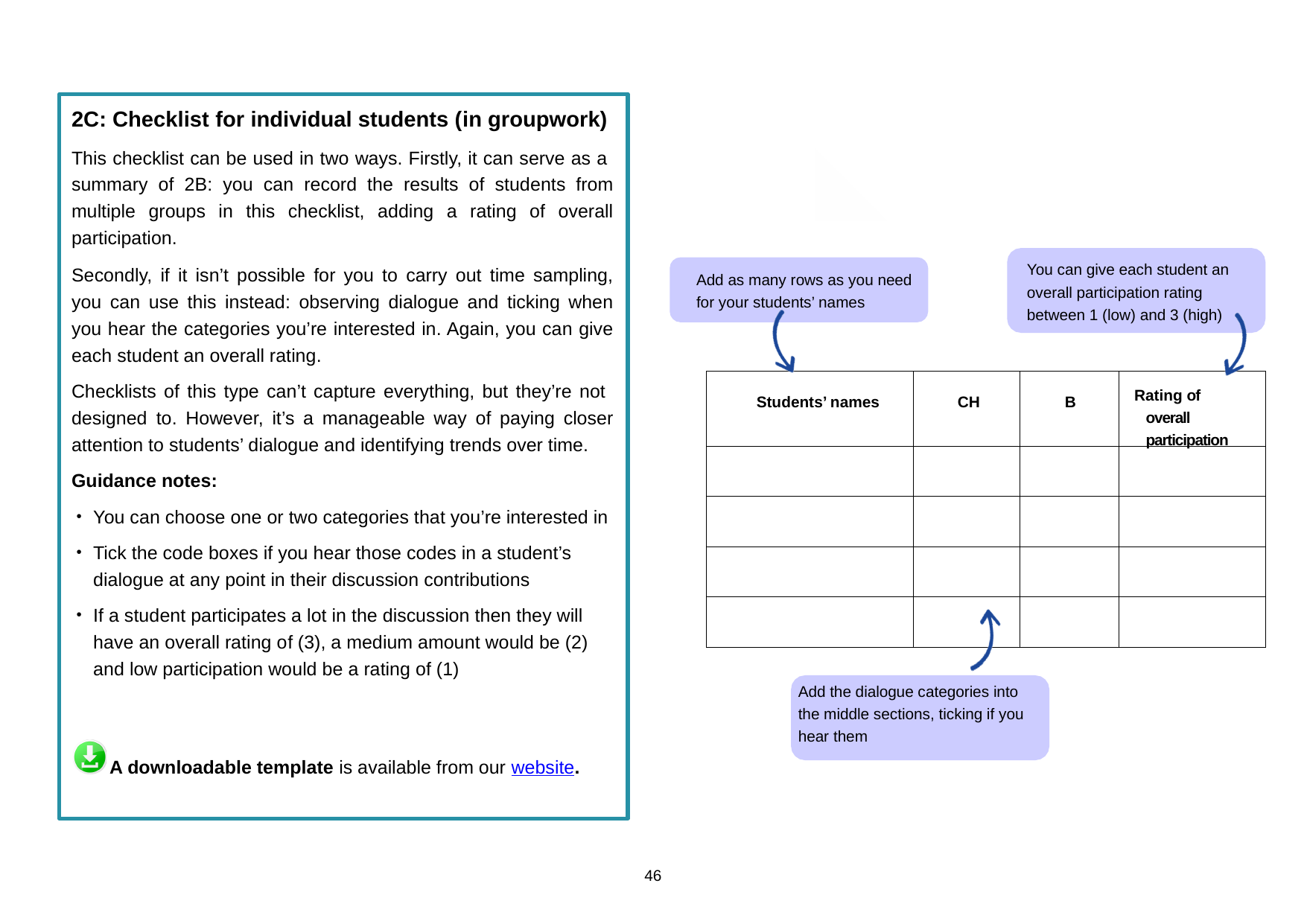

2C: Checklist for individual students (in groupwork)
This checklist can be used in two ways. Firstly, it can serve as a  summary of 2B: you can record the results of students from multiple groups in this checklist, adding a rating of overall participation.
Secondly, if it isn’t possible for you to carry out time sampling, you can use this instead: observing dialogue and ticking when you hear the categories you’re interested in. Again, you can give each student an overall rating.
Checklists of this type can’t capture everything, but they’re not  designed to. However, it’s a manageable way of paying closer attention to students’ dialogue and identifying trends over time.
Guidance notes:
You can choose one or two categories that you’re interested in
Tick the code boxes if you hear those codes in a student’s dialogue at any point in their discussion contributions
If a student participates a lot in the discussion then they will have an overall rating of (3), a medium amount would be (2) and low participation would be a rating of (1)

You can give each student an overall participation rating between 1 (low) and 3 (high)

Add as many rows as you need for your students’ names

Rating of overall  participation
Students’ names
CH
B

Add the dialogue categories into the middle sections, ticking if you hear them
A downloadable template is available from our website.

46